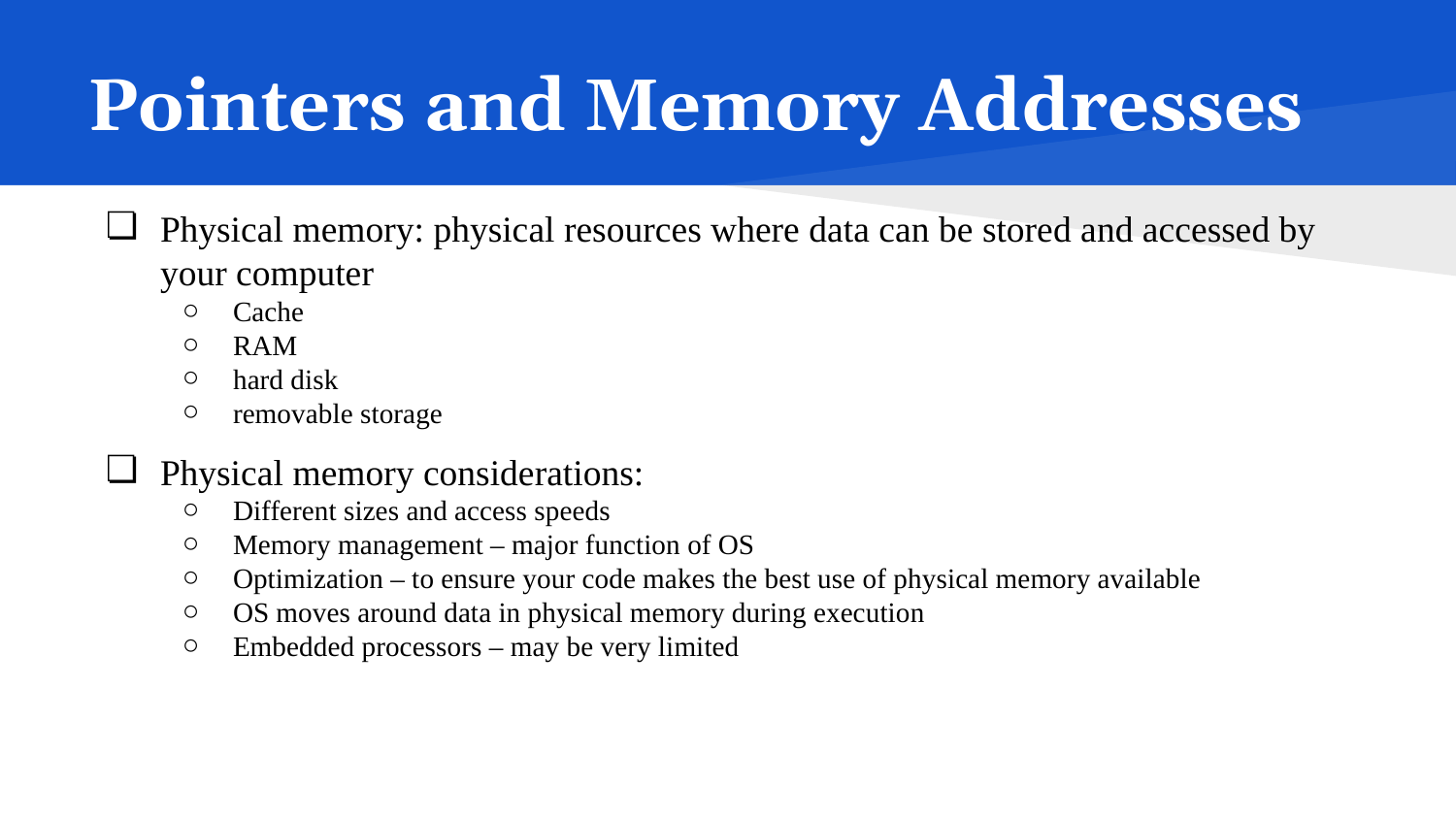

# Pointers and Memory Addresses
Physical memory: physical resources where data can be stored and accessed by your computer
Cache
RAM
hard disk
removable storage
Physical memory considerations:
Different sizes and access speeds
Memory management – major function of OS
Optimization – to ensure your code makes the best use of physical memory available
OS moves around data in physical memory during execution
Embedded processors – may be very limited